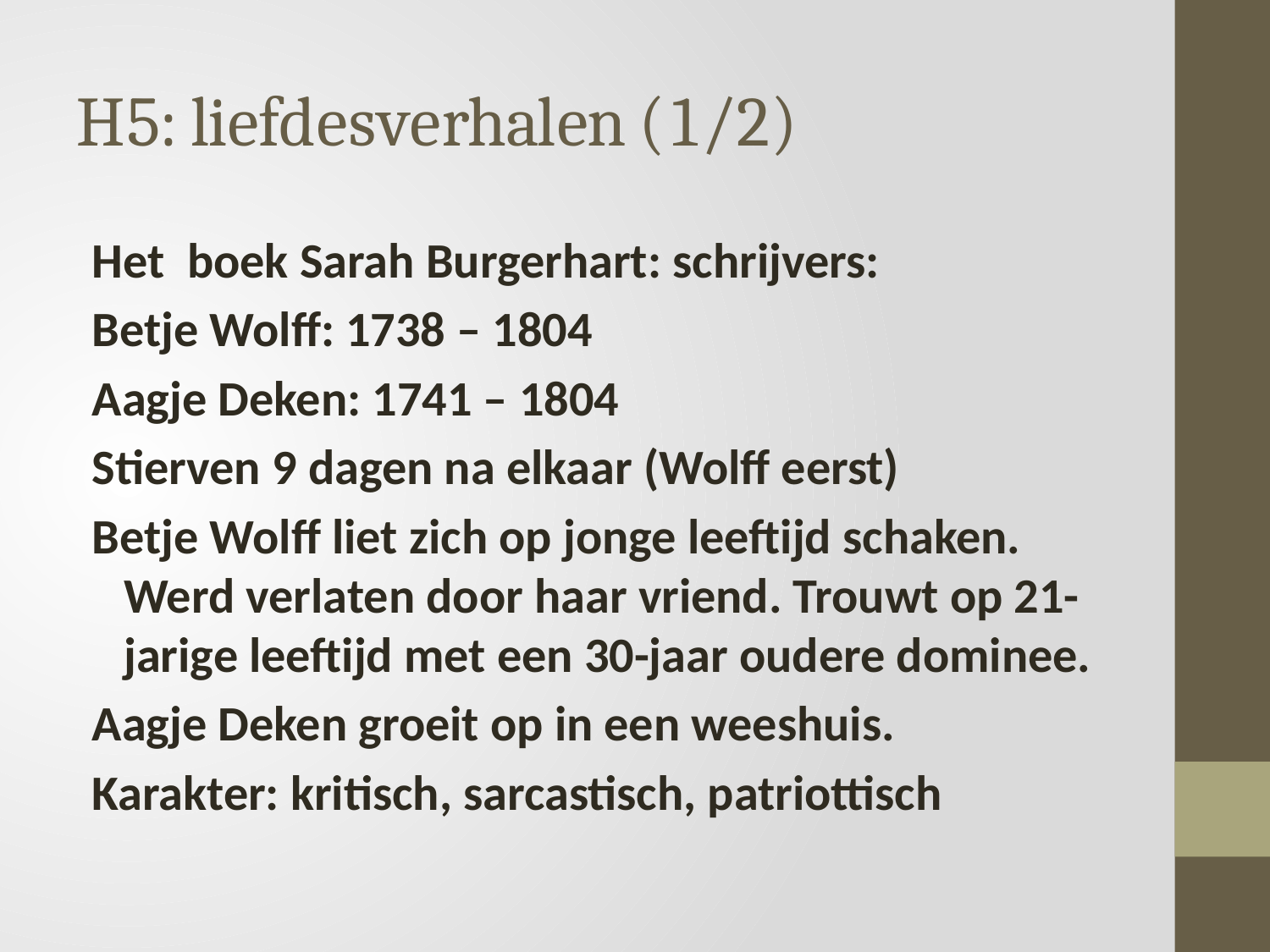

# H5: liefdesverhalen (1/2)
Het  boek Sarah Burgerhart: schrijvers:
Betje Wolff: 1738 – 1804
Aagje Deken: 1741 – 1804
Stierven 9 dagen na elkaar (Wolff eerst)
Betje Wolff liet zich op jonge leeftijd schaken. Werd verlaten door haar vriend. Trouwt op 21-jarige leeftijd met een 30-jaar oudere dominee.
Aagje Deken groeit op in een weeshuis.
Karakter: kritisch, sarcastisch, patriottisch